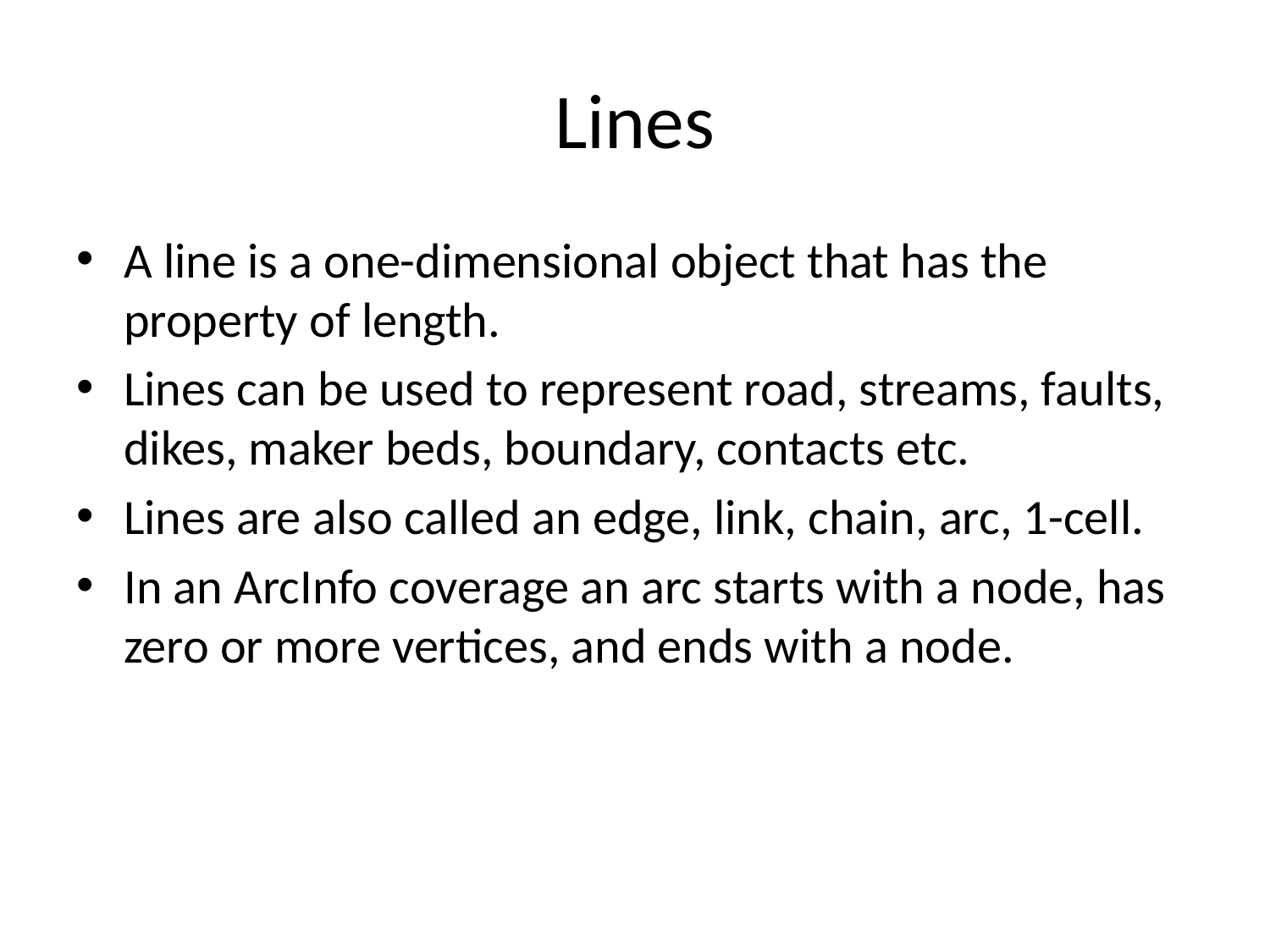

# Lines
A line is a one-dimensional object that has the property of length.
Lines can be used to represent road, streams, faults, dikes, maker beds, boundary, contacts etc.
Lines are also called an edge, link, chain, arc, 1-cell.
In an ArcInfo coverage an arc starts with a node, has zero or more vertices, and ends with a node.